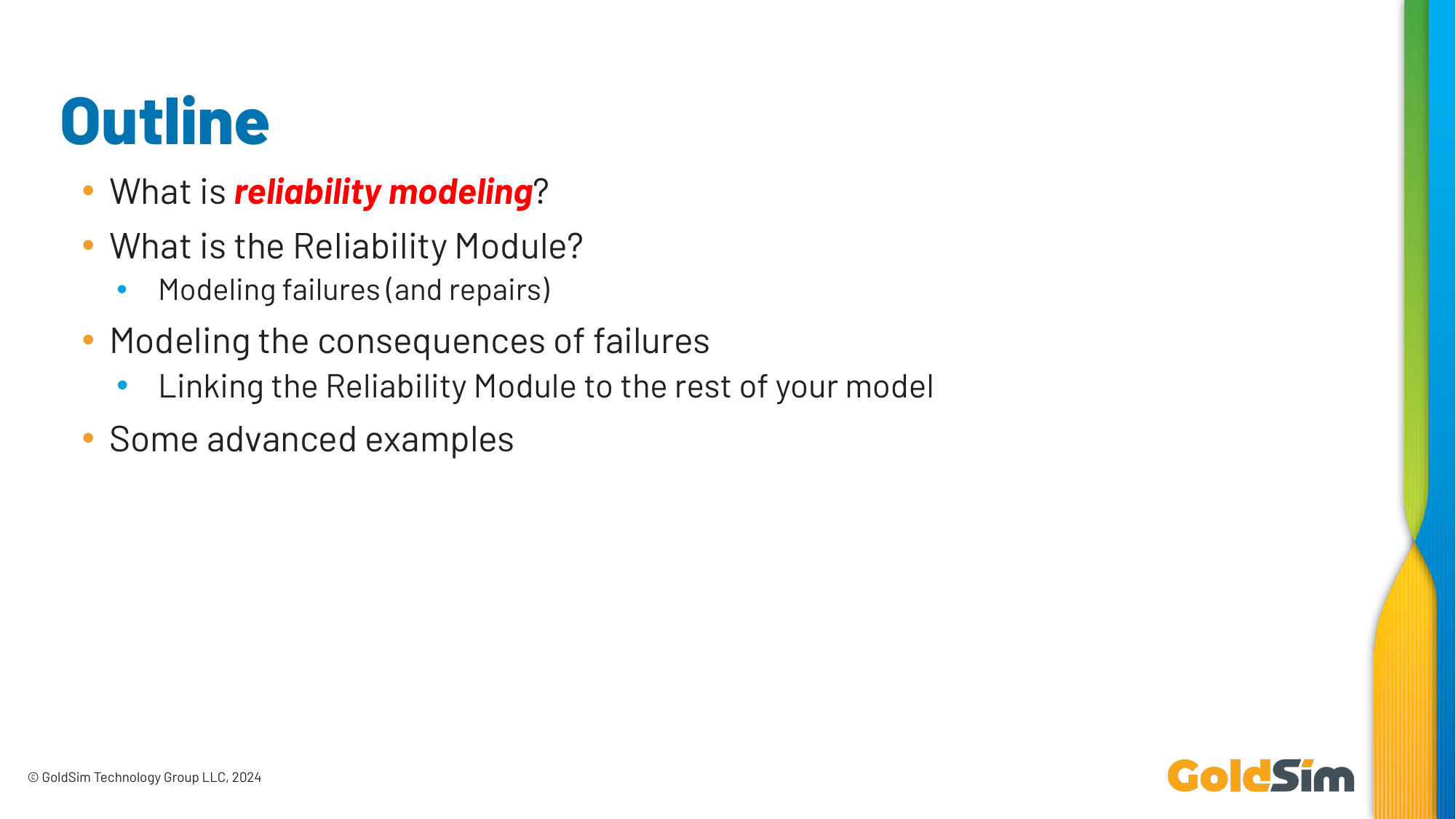

# Outline
What is reliability modeling?
What is the Reliability Module?
Modeling failures (and repairs)
Modeling the consequences of failures
Linking the Reliability Module to the rest of your model
Some advanced examples

© GoldSim Technology Group LLC, 2024